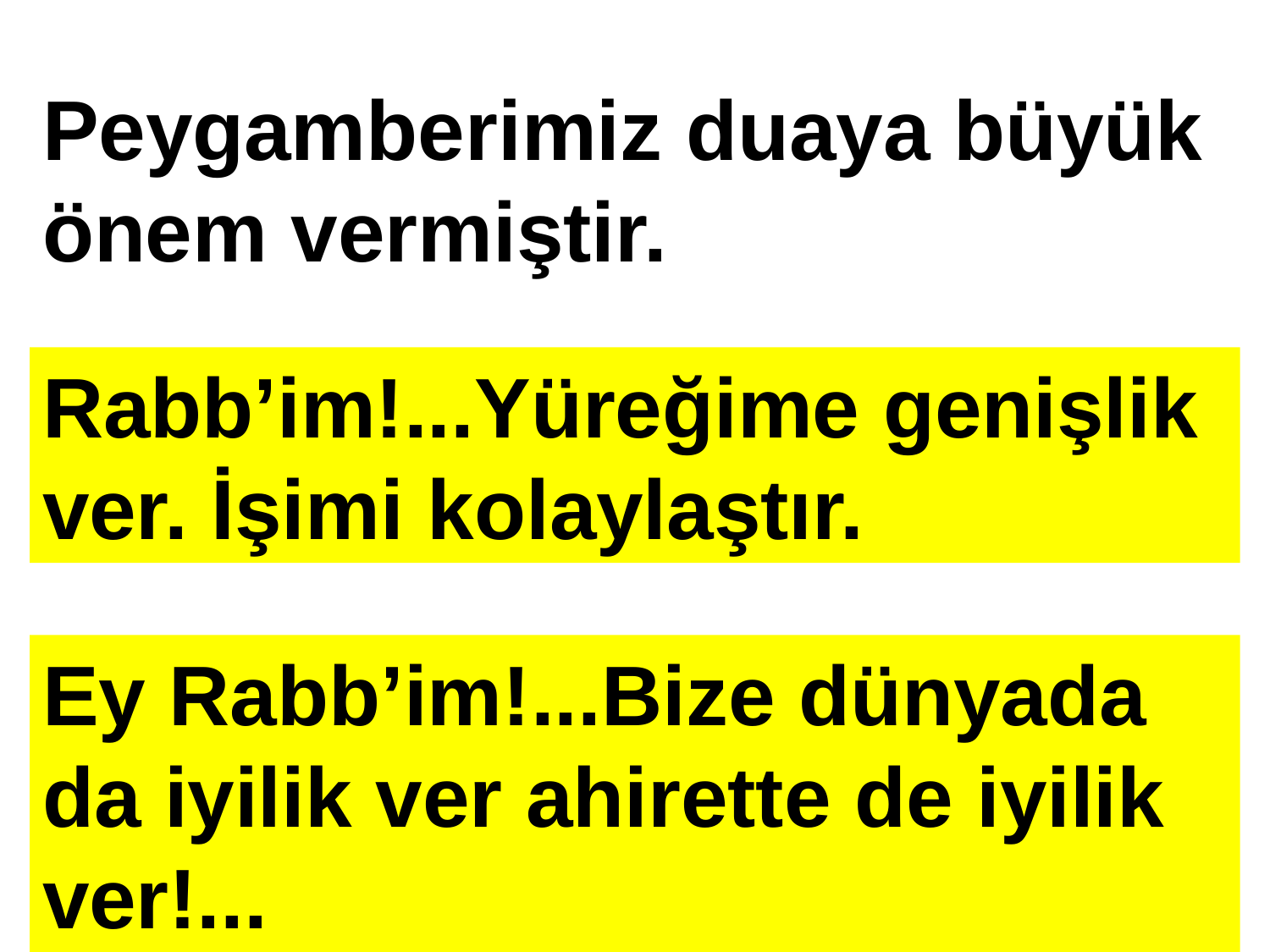

Peygamberimiz duaya büyük önem vermiştir.
Rabb’im!...Yüreğime genişlik ver. İşimi kolaylaştır.
Ey Rabb’im!...Bize dünyada da iyilik ver ahirette de iyilik ver!...